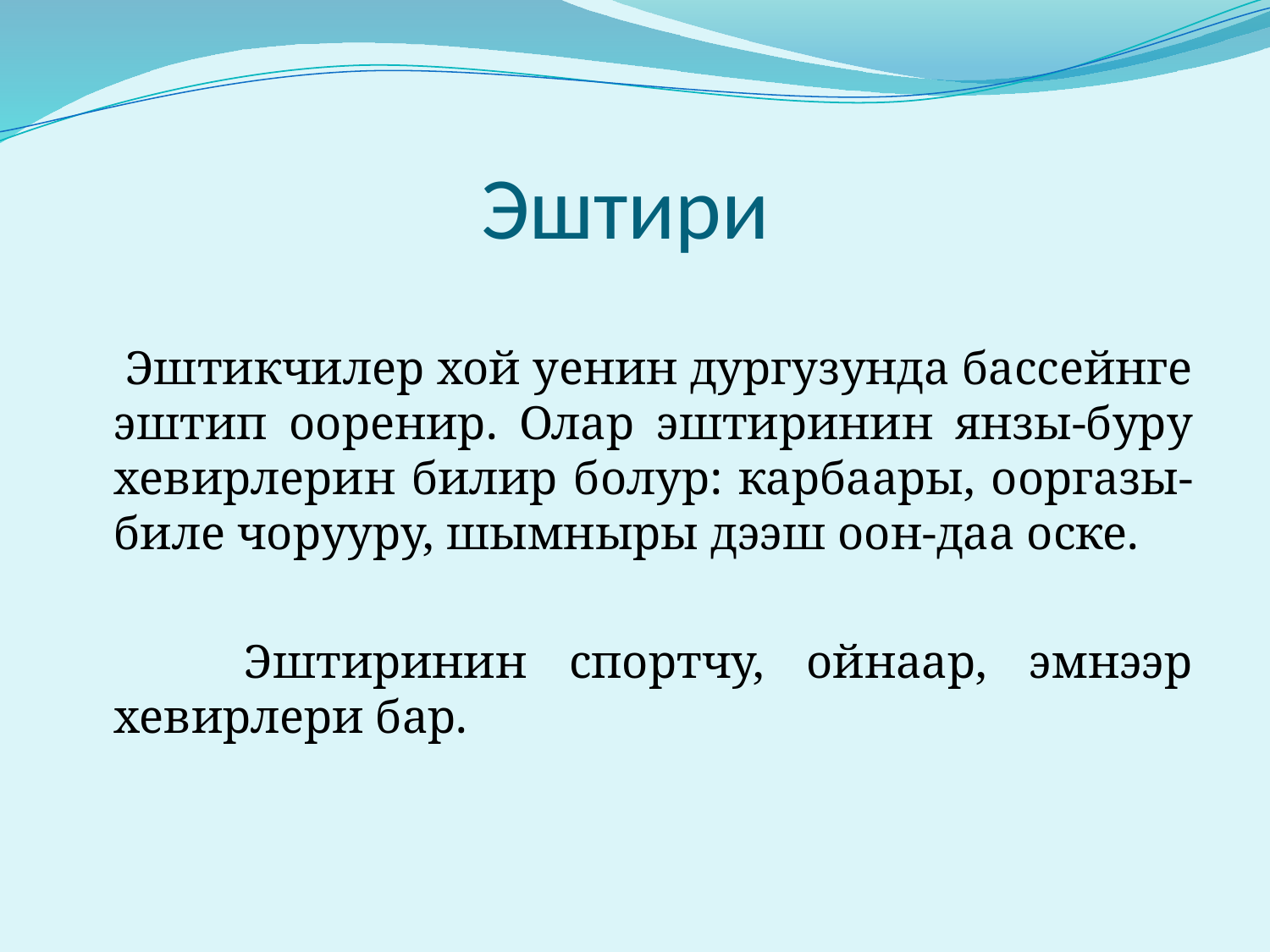

# Эштири

    Эштикчилер хой уенин дургузунда бассейнге эштип ооренир. Олар эштиринин янзы-буру хевирлерин билир болур: карбаары, ооргазы-биле чорууру, шымныры дээш оон-даа оске.

    Эштиринин спортчу, ойнаар, эмнээр хевирлери бар.